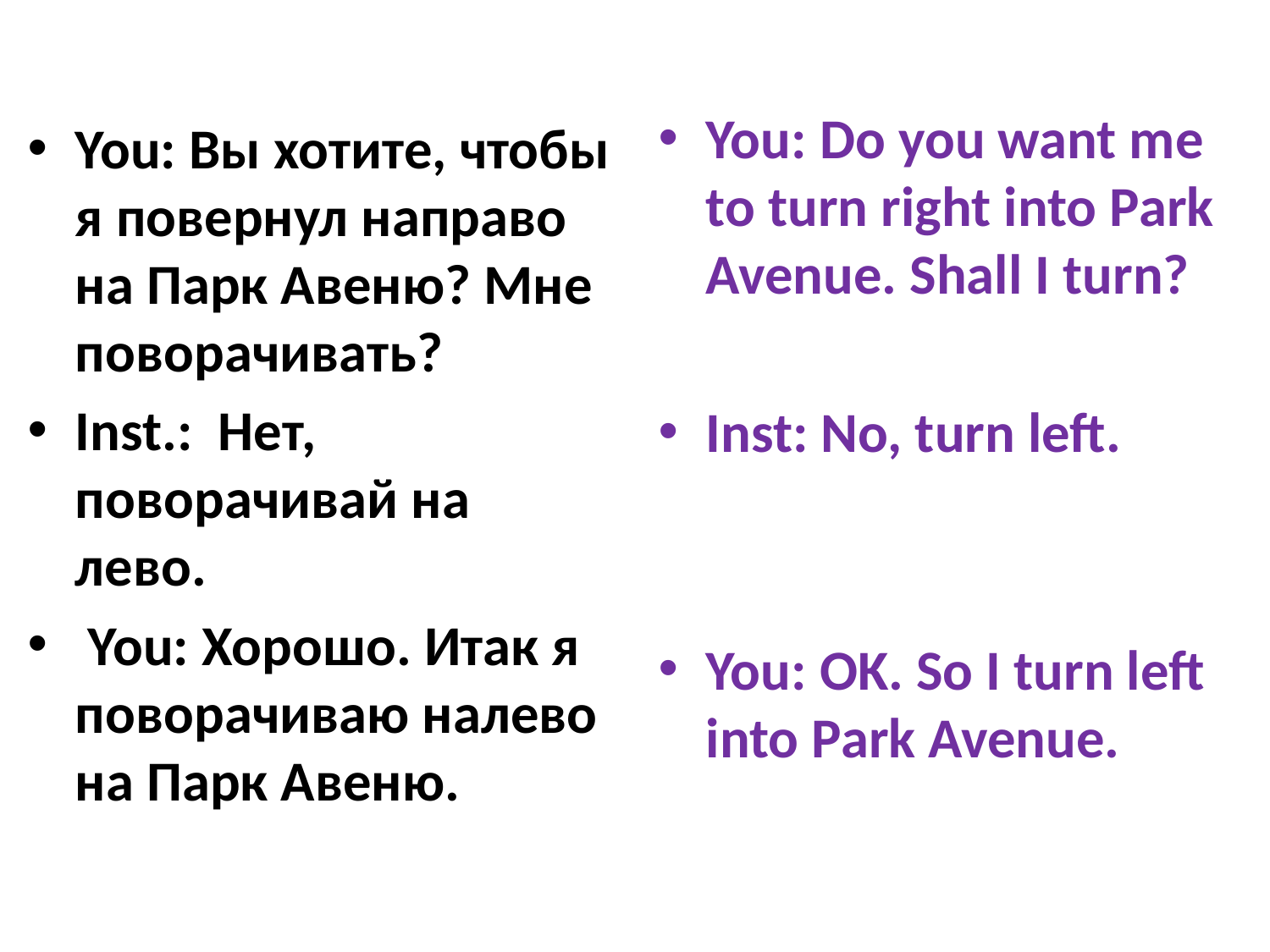

#
You: Do you want me to turn right into Park Avenue. Shall I turn?

Inst: No, turn left.

You: OK. So I turn left into Park Avenue.

You: Вы хотите, чтобы я повернул направо на Парк Авеню? Мне поворачивать?
Inst.:  Нет, поворачивай на лево.
 You: Хорошо. Итак я поворачиваю налево на Парк Авеню.